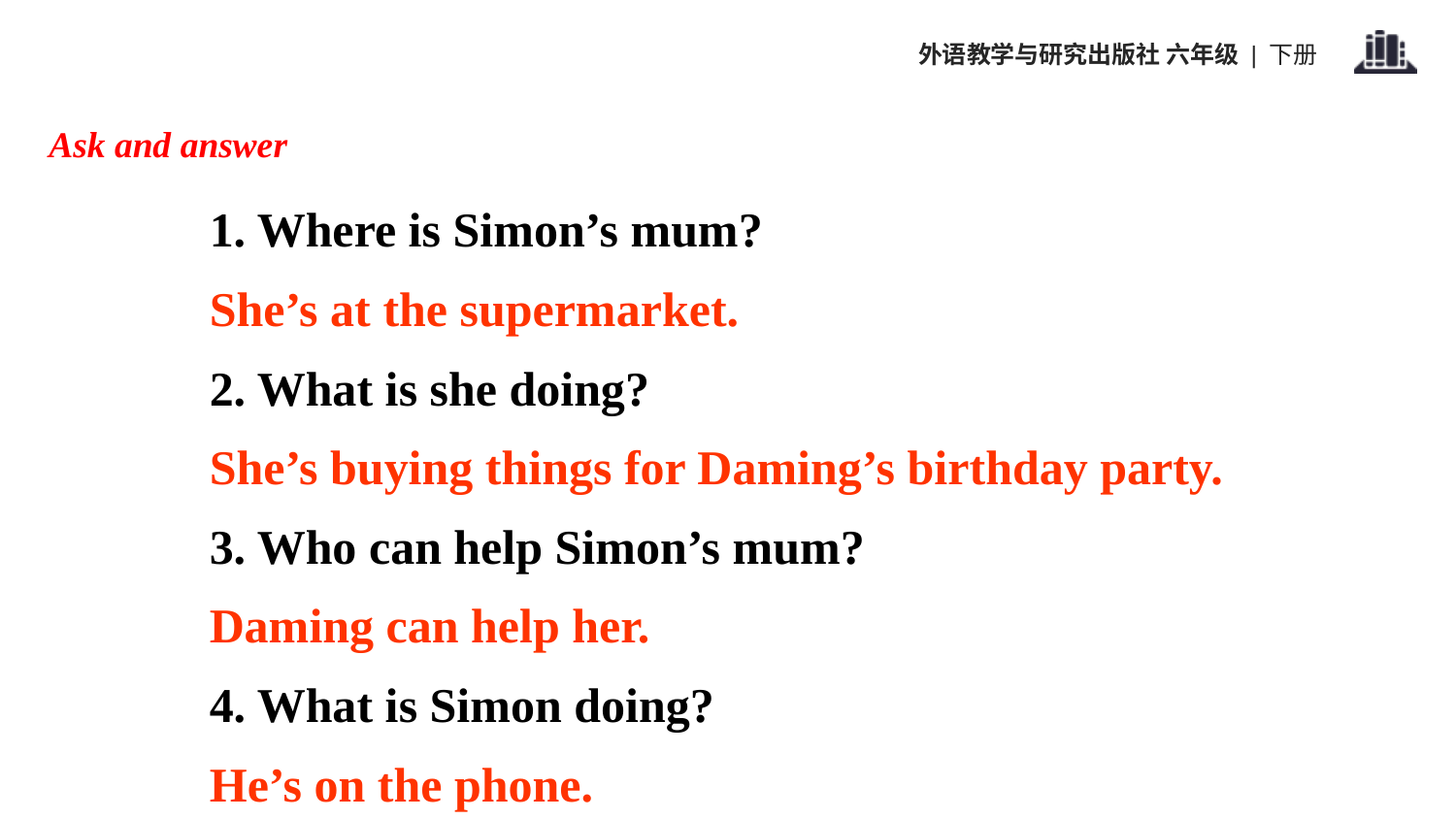

Ask and answer
1. Where is Simon’s mum?
She’s at the supermarket.
2. What is she doing?
She’s buying things for Daming’s birthday party.
3. Who can help Simon’s mum?
Daming can help her.
4. What is Simon doing?
He’s on the phone.